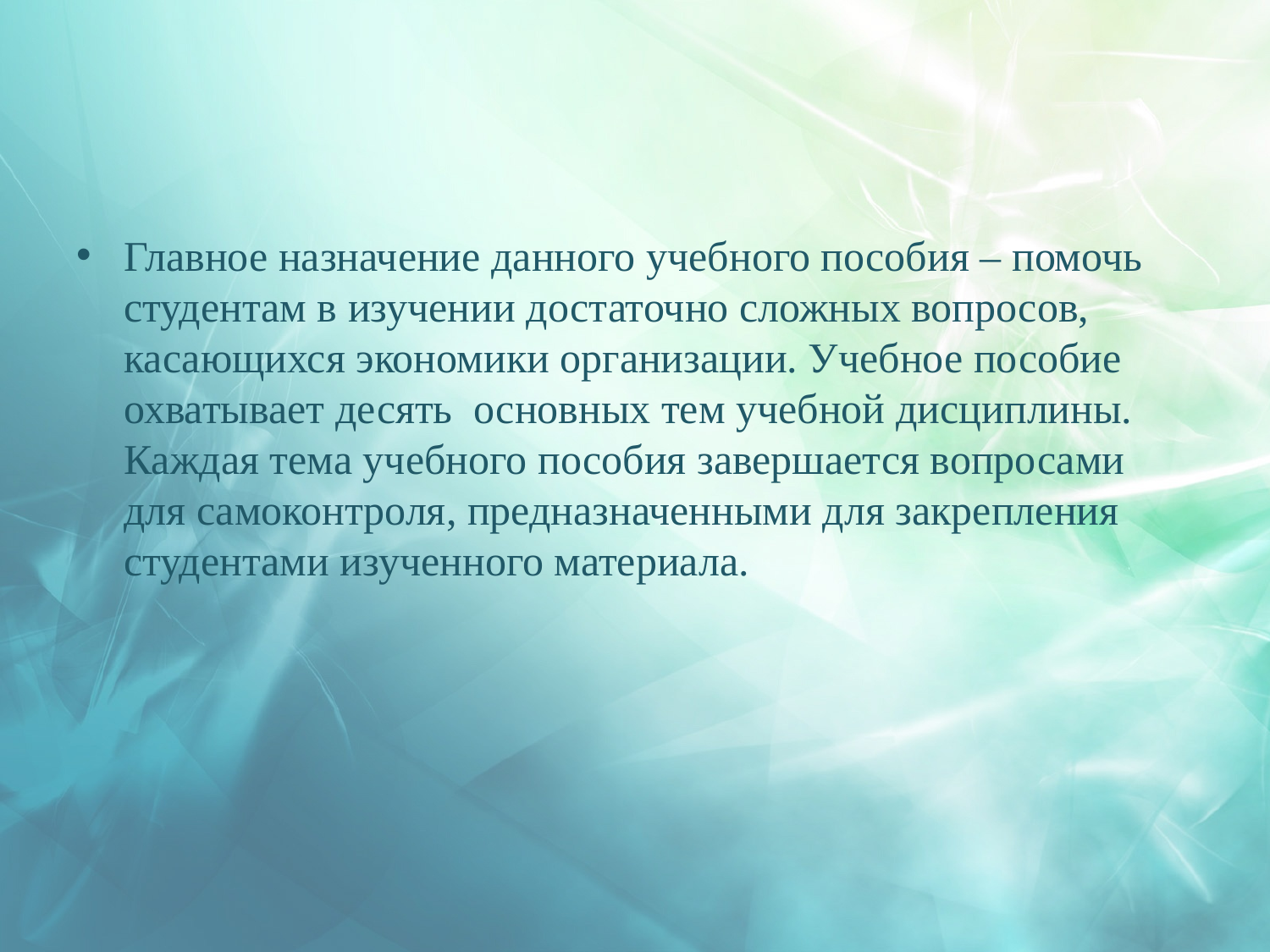

Главное назначение данного учебного пособия – помочь студентам в изучении достаточно сложных вопросов, касающихся экономики организации. Учебное пособие охватывает десять  основных тем учебной дисциплины. Каждая тема учебного пособия завершается вопросами для самоконтроля, предназначенными для закрепления студентами изученного материала.